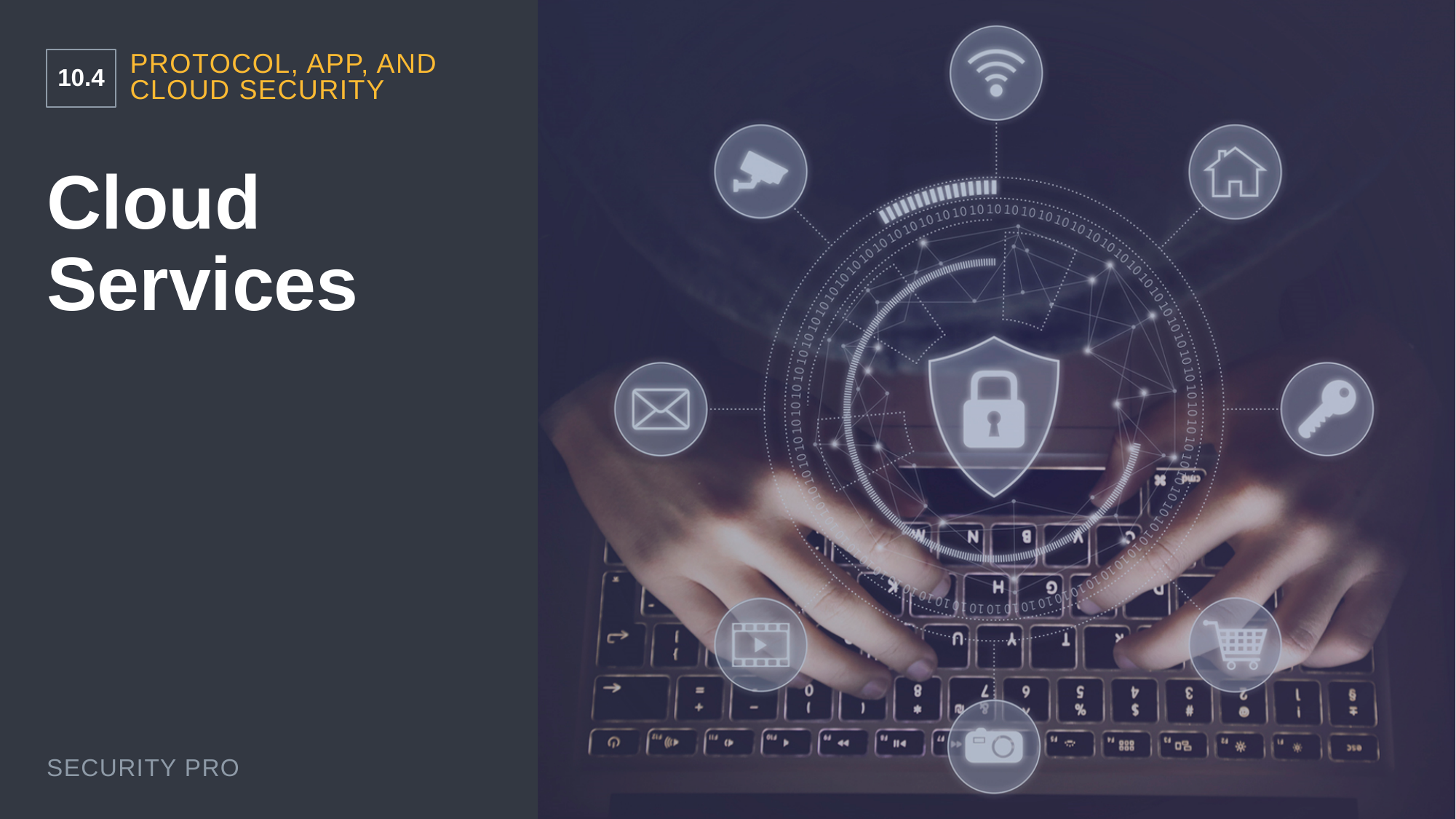

10.4
Protocol, App, and Cloud Security
# Cloud Services
Security Pro